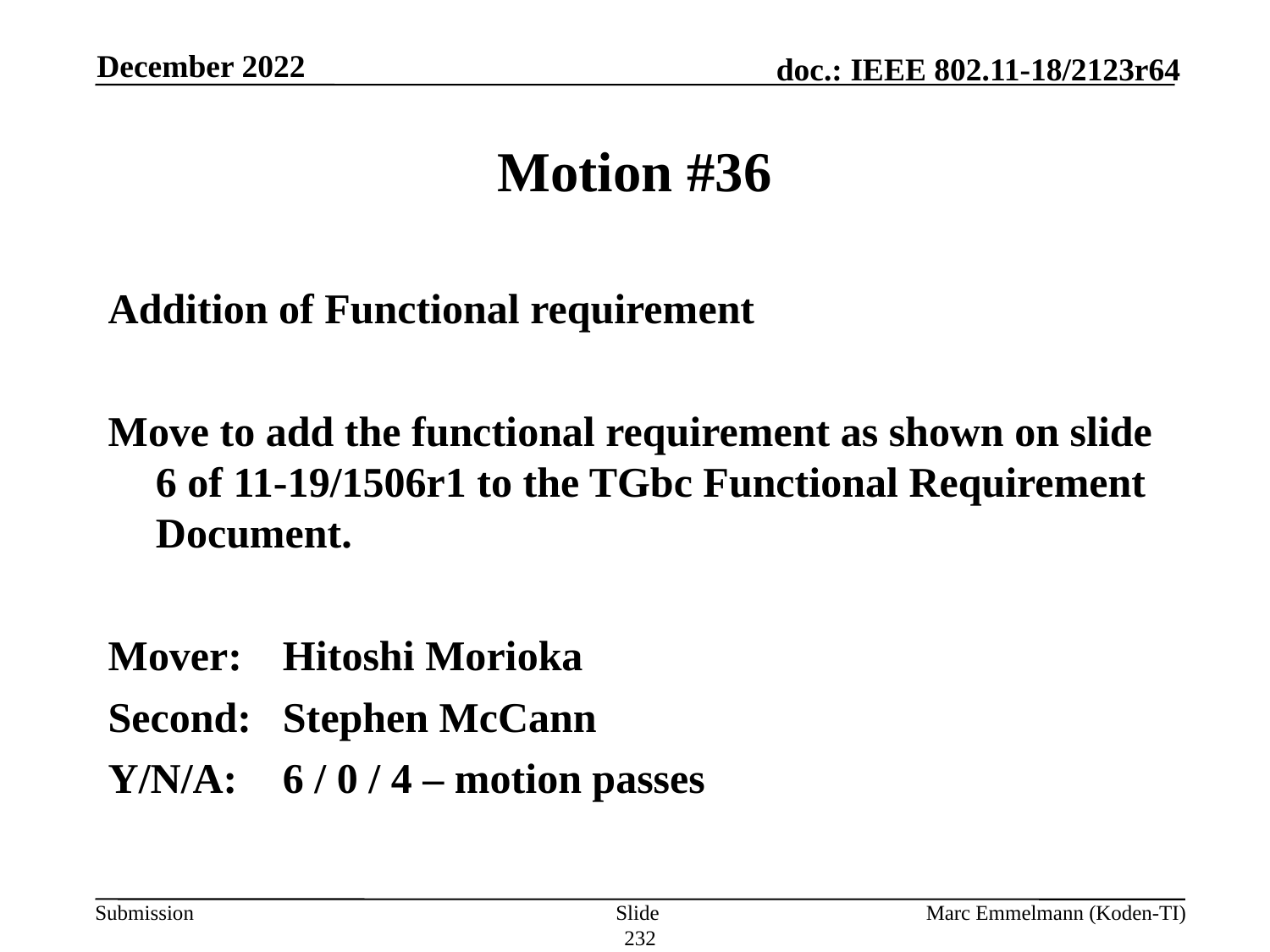

December 2022
# Motion #36
Addition of Functional requirement

Move to add the functional requirement as shown on slide 6 of 11-19/1506r1 to the TGbc Functional Requirement Document.

Mover:	Hitoshi Morioka
Second:	Stephen McCann
Y/N/A:	6 / 0 / 4 – motion passes
Slide 232
Marc Emmelmann (Koden-TI)